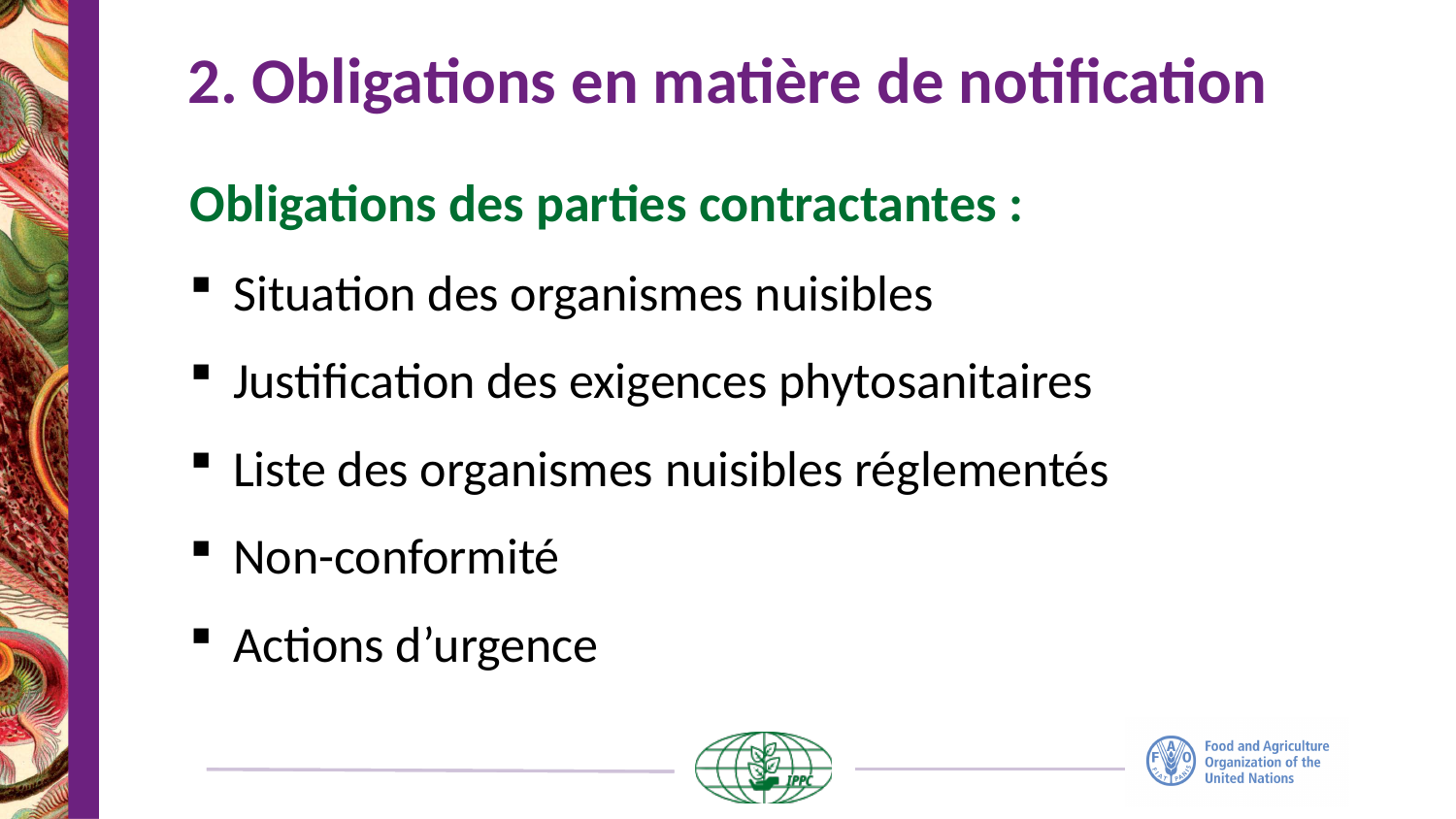

# 2. Obligations en matière de notification
Obligations des parties contractantes :
Situation des organismes nuisibles
Justification des exigences phytosanitaires
Liste des organismes nuisibles réglementés
Non-conformité
Actions d’urgence